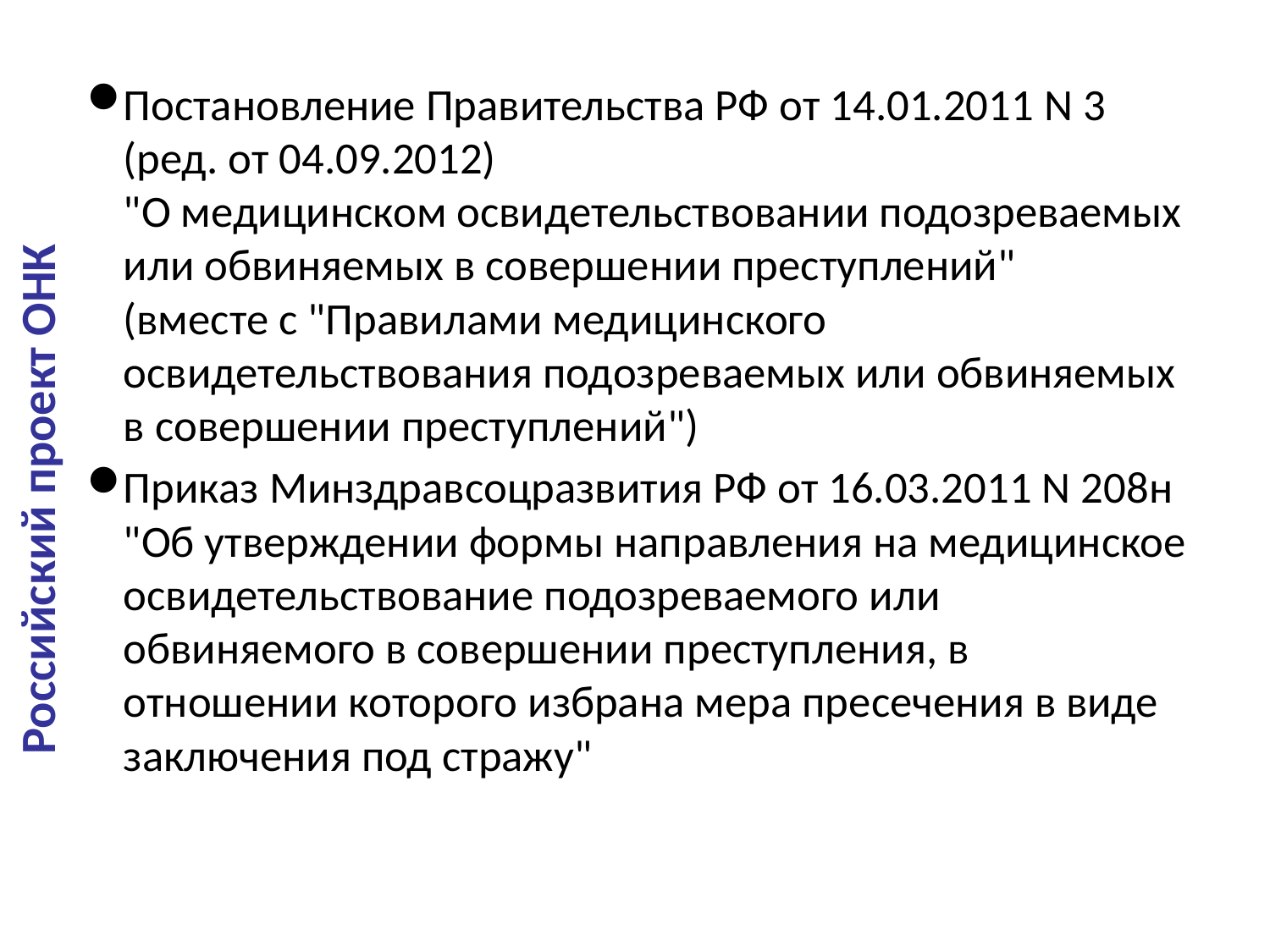

Постановление Правительства РФ от 14.01.2011 N 3
(ред. от 04.09.2012)
"О медицинском освидетельствовании подозреваемых или обвиняемых в совершении преступлений"
(вместе с "Правилами медицинского освидетельствования подозреваемых или обвиняемых в совершении преступлений")
Приказ Минздравсоцразвития РФ от 16.03.2011 N 208н
"Об утверждении формы направления на медицинское освидетельствование подозреваемого или обвиняемого в совершении преступления, в отношении которого избрана мера пресечения в виде заключения под стражу"
Российский проект ОНК